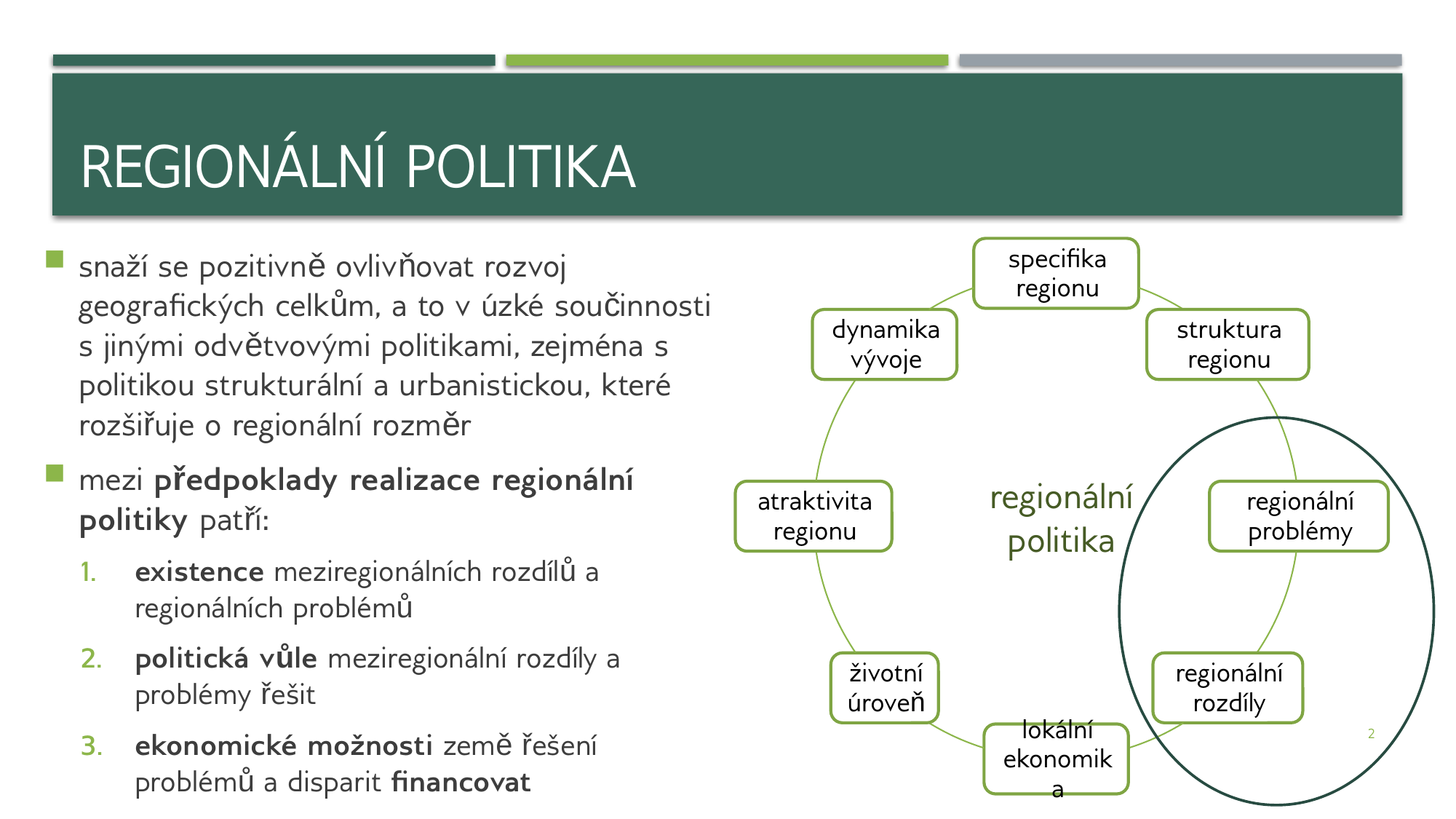

# regionální politika
snaží se pozitivně ovlivňovat rozvoj geografických celkům, a to v úzké součinnosti s jinými odvětvovými politikami, zejména s politikou strukturální a urbanistickou, které rozšiřuje o regionální rozměr
mezi předpoklady realizace regionální politiky patří:
existence meziregionálních rozdílů a regionálních problémů
politická vůle meziregionální rozdíly a problémy řešit
ekonomické možnosti země řešení problémů a disparit financovat
specifika regionu
struktura regionu
regionální problémy
regionální rozdíly
lokální ekonomika
životní úroveň
atraktivita regionu
dynamika vývoje

regionální politika
2